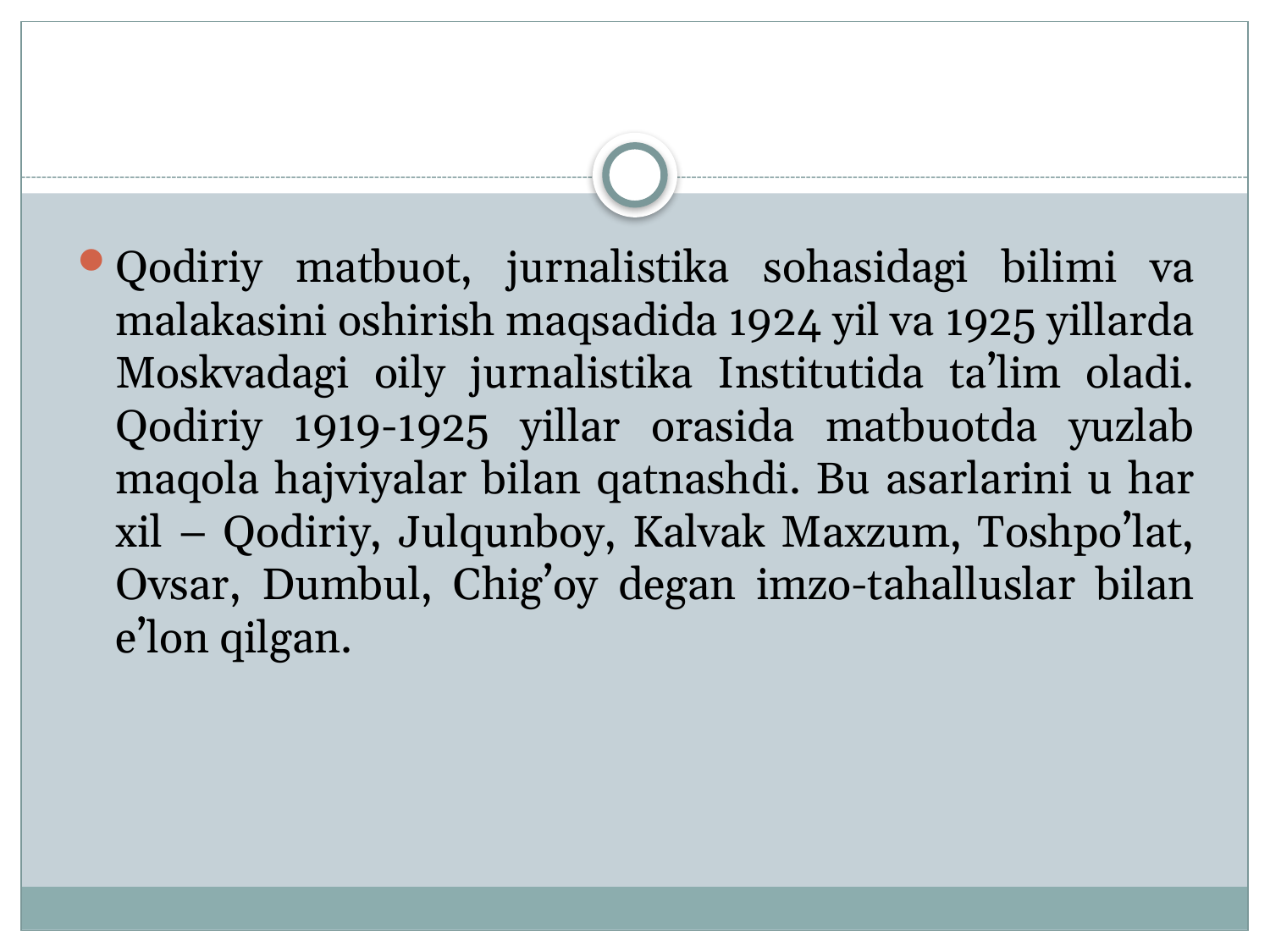

Qodiriy matbuot, jurnalistika sohasidagi bilimi va malakasini oshirish maqsadida 1924 yil va 1925 yillarda Moskvadagi oily jurnalistika Institutida ta’lim oladi. Qodiriy 1919-1925 yillar orasida matbuotda yuzlab maqola hajviyalar bilan qatnashdi. Bu asarlarini u har xil – Qodiriy, Julqunboy, Kalvak Maxzum, Toshpo’lat, Ovsar, Dumbul, Chig’oy degan imzo-tahalluslar bilan e’lon qilgan.